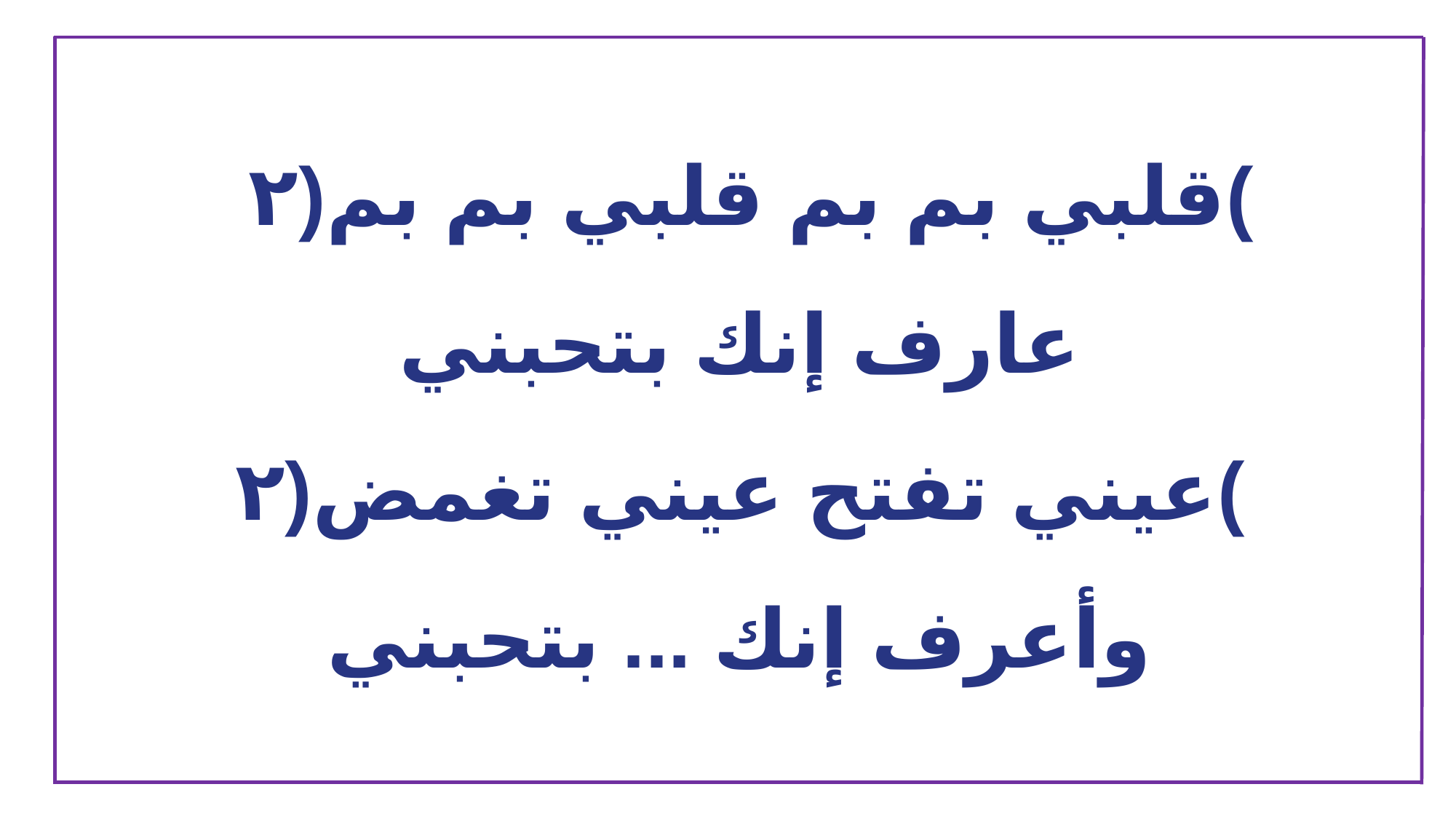

)قلبي بم بم قلبي بم بم(٢
عارف إنك بتحبني
)عيني تفتح عيني تغمض(٢
وأعرف إنك ... بتحبني